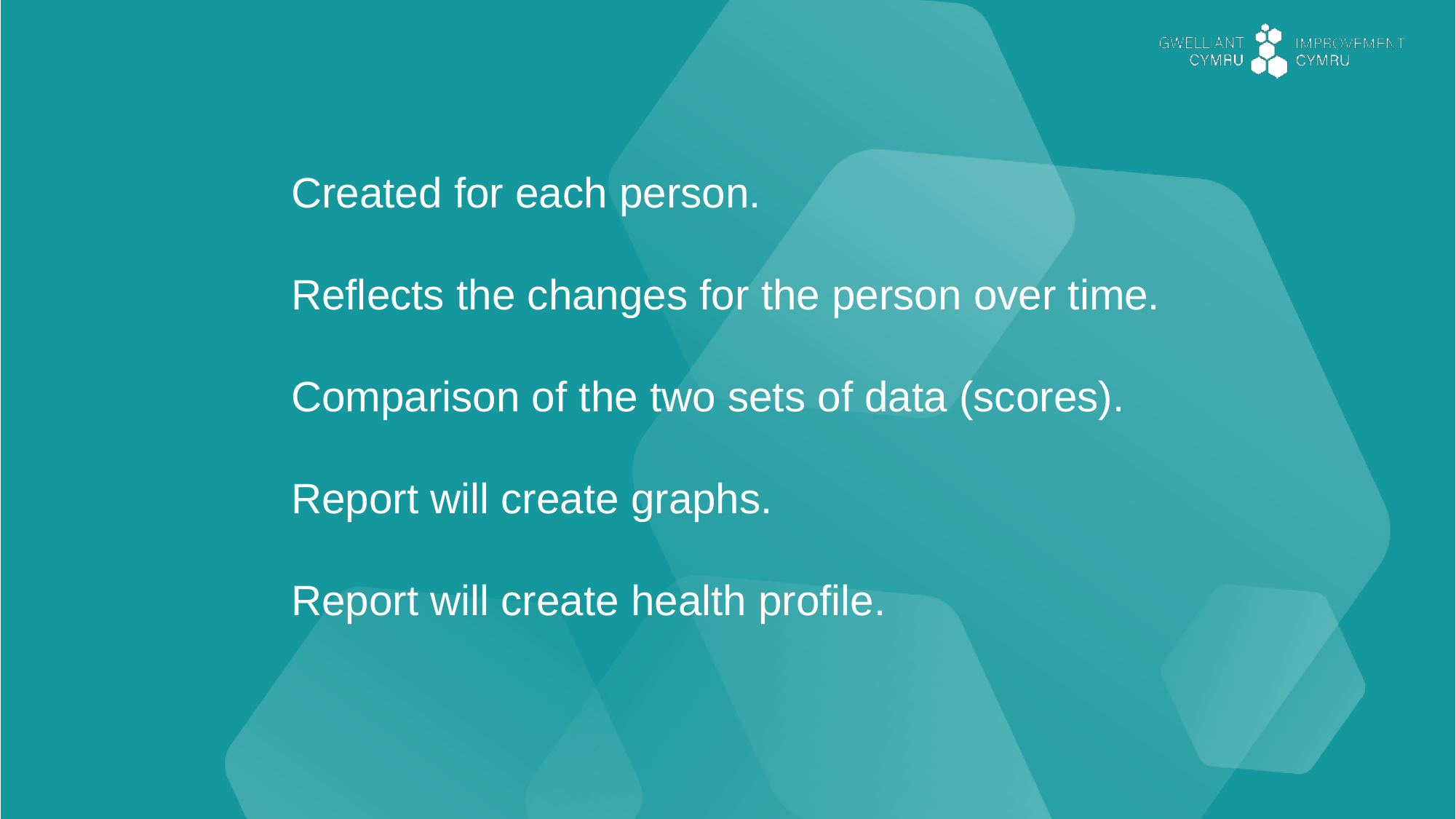

Created for each person.

Reflects the changes for the person over time.

Comparison of the two sets of data (scores).

Report will create graphs.

Report will create health profile.